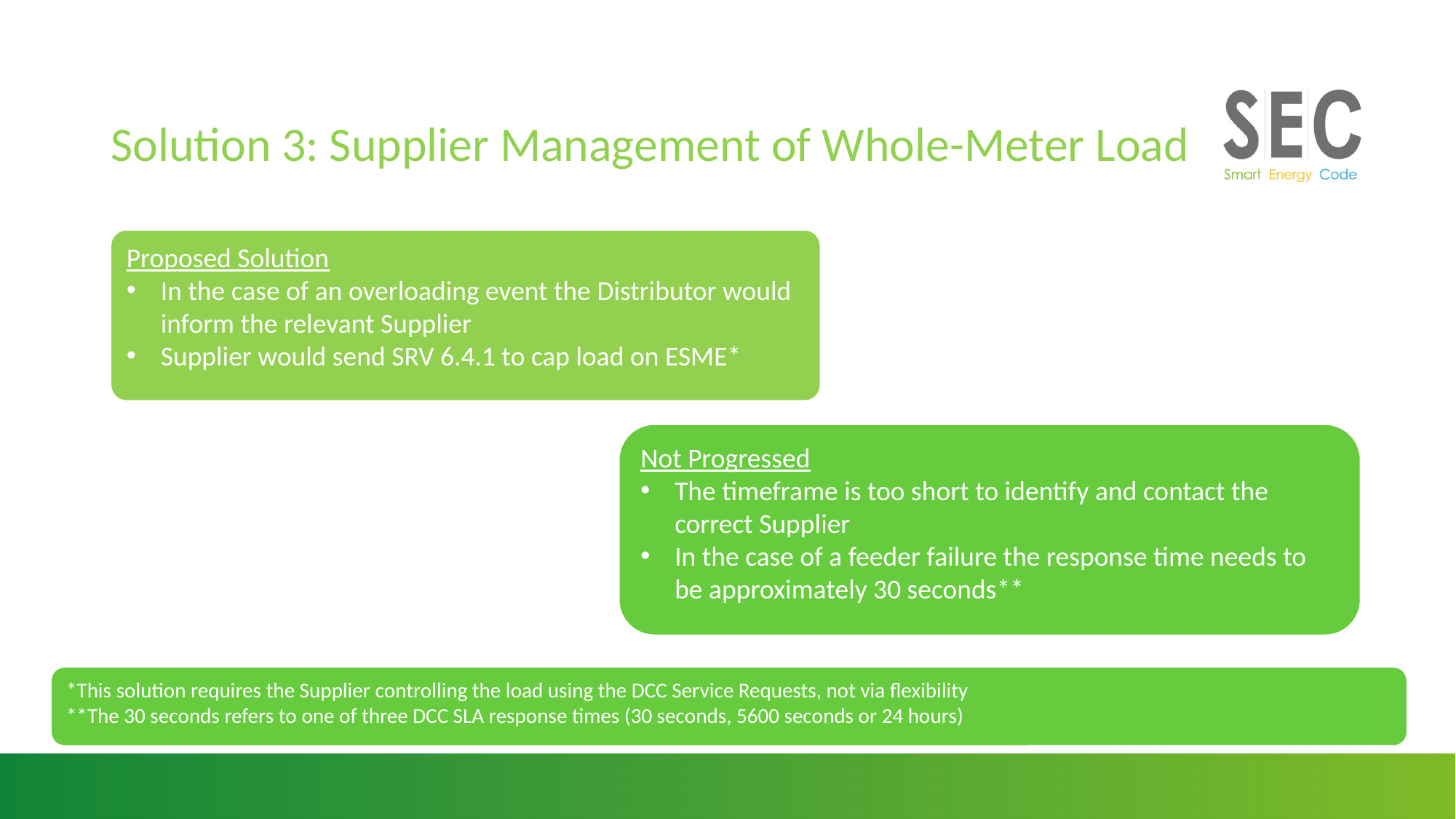

# Solution 3: Supplier Management of Whole-Meter Load
Proposed Solution
In the case of an overloading event the Distributor would inform the relevant Supplier
Supplier would send SRV 6.4.1 to cap load on ESME*

Not Progressed
The timeframe is too short to identify and contact the correct Supplier
In the case of a feeder failure the response time needs to be approximately 30 seconds**
*This solution requires the Supplier controlling the load using the DCC Service Requests, not via flexibility
**The 30 seconds refers to one of three DCC SLA response times (30 seconds, 5600 seconds or 24 hours)